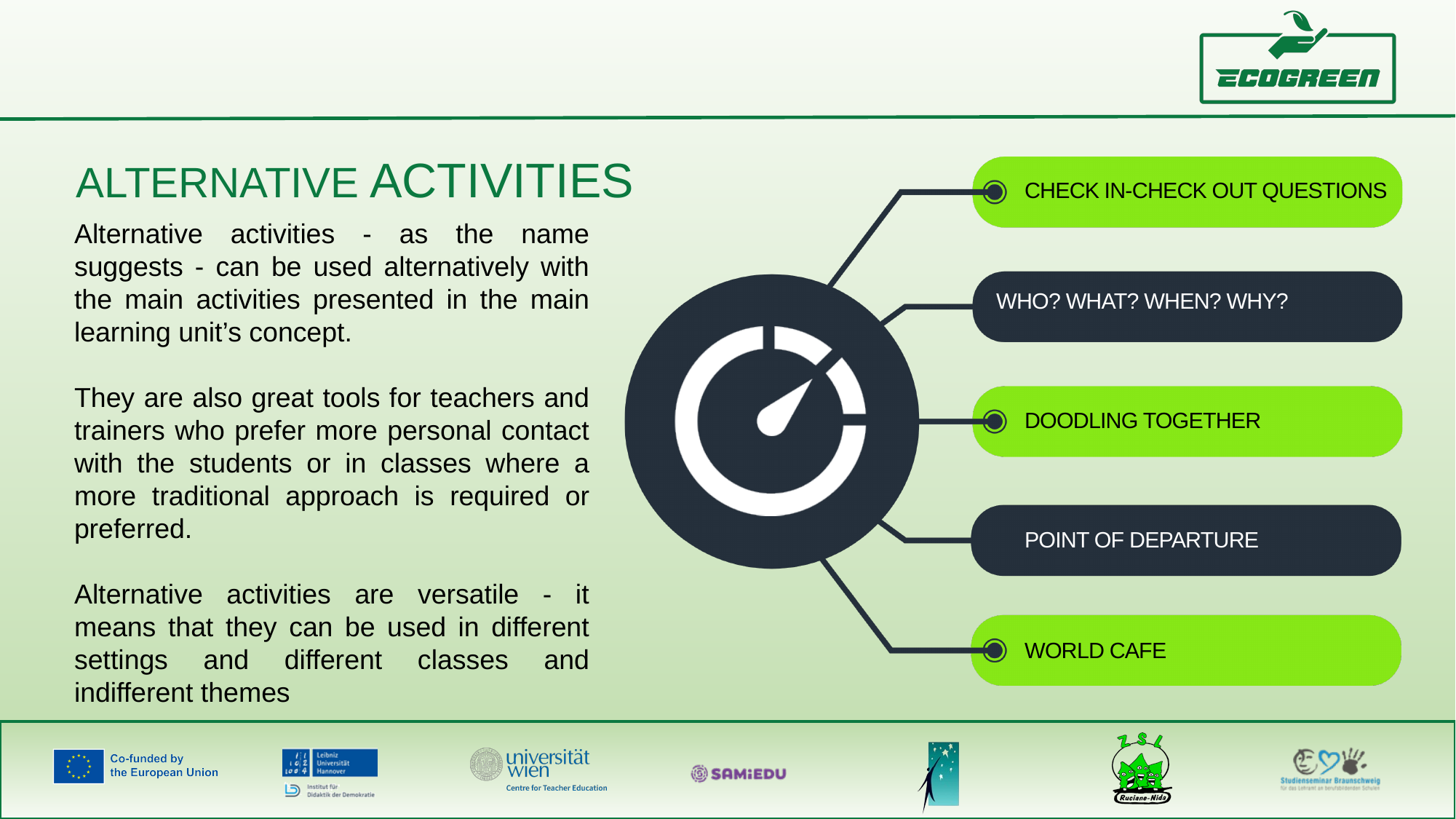

ALTERNATIVE ACTIVITIES
CHECK IN-CHECK OUT QUESTIONS
Alternative activities - as the name suggests - can be used alternatively with the main activities presented in the main learning unit’s concept.

They are also great tools for teachers and trainers who prefer more personal contact with the students or in classes where a more traditional approach is required or preferred.

Alternative activities are versatile - it means that they can be used in different settings and different classes and indifferent themes

WHO? WHAT? WHEN? WHY?

DOODLING TOGETHER
POINT OF DEPARTURE
WORLD CAFE